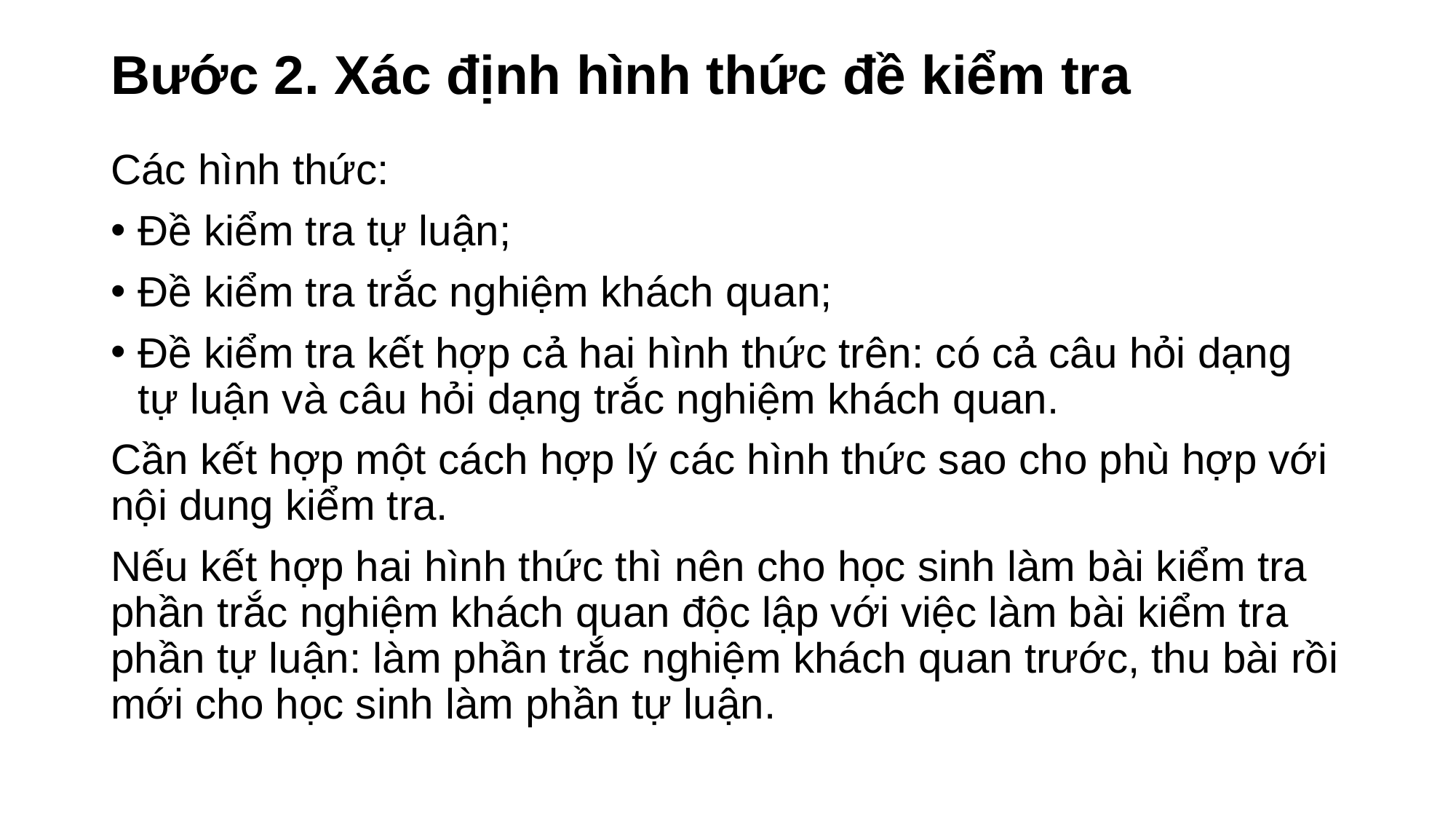

# Bước 2. Xác định hình thức đề kiểm tra
Các hình thức:
Đề kiểm tra tự luận;
Đề kiểm tra trắc nghiệm khách quan;
Đề kiểm tra kết hợp cả hai hình thức trên: có cả câu hỏi dạng tự luận và câu hỏi dạng trắc nghiệm khách quan.
Cần kết hợp một cách hợp lý các hình thức sao cho phù hợp với nội dung kiểm tra.
Nếu kết hợp hai hình thức thì nên cho học sinh làm bài kiểm tra phần trắc nghiệm khách quan độc lập với việc làm bài kiểm tra phần tự luận: làm phần trắc nghiệm khách quan trước, thu bài rồi mới cho học sinh làm phần tự luận.